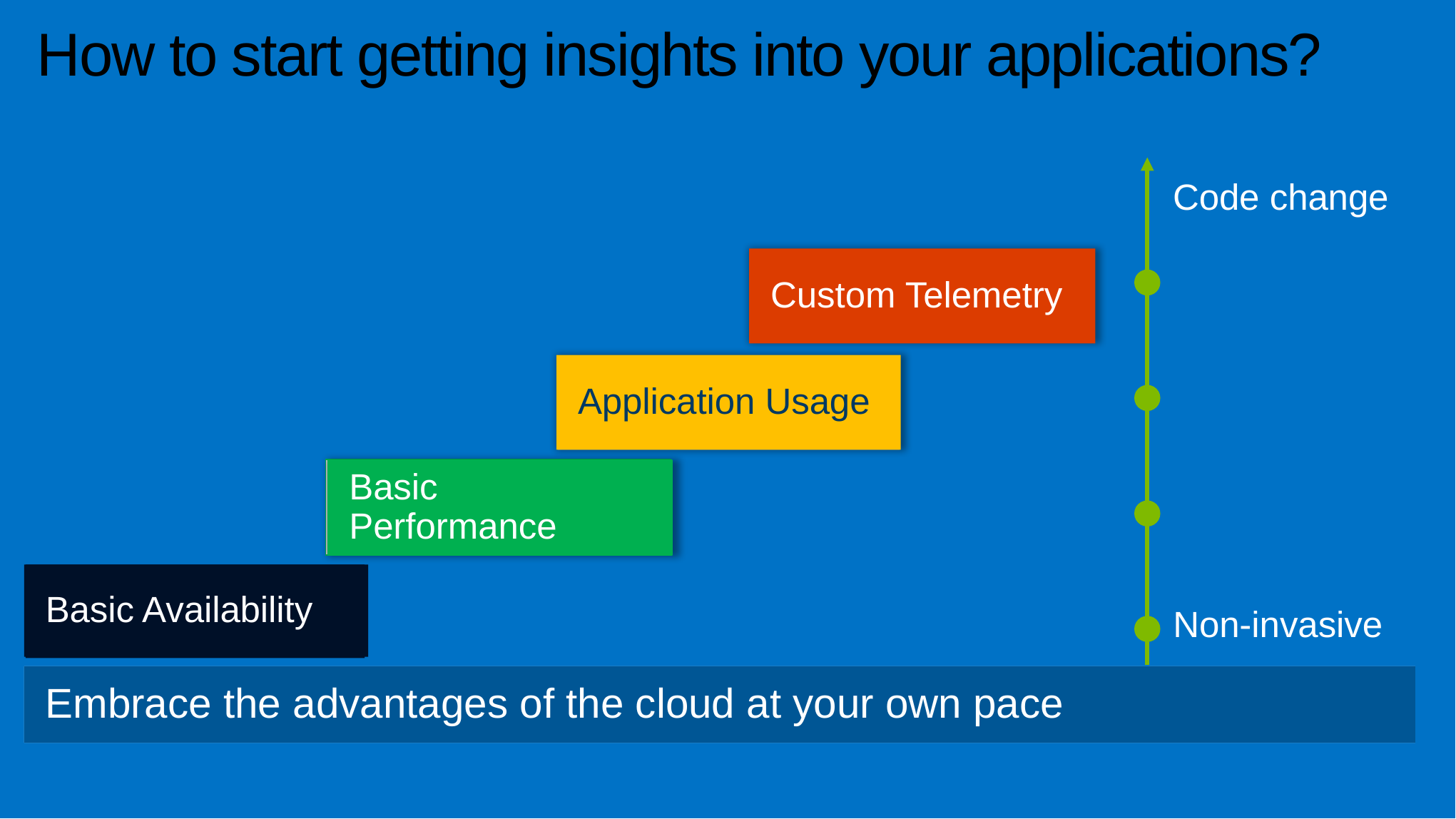

# How to start getting insights into your applications?
Code change
Custom Telemetry

Application Usage

Basic Performance

Basic Availability

Non-invasive

Embrace the advantages of the cloud for your enterprise at your pace
Embrace the advantages of the cloud at your own pace